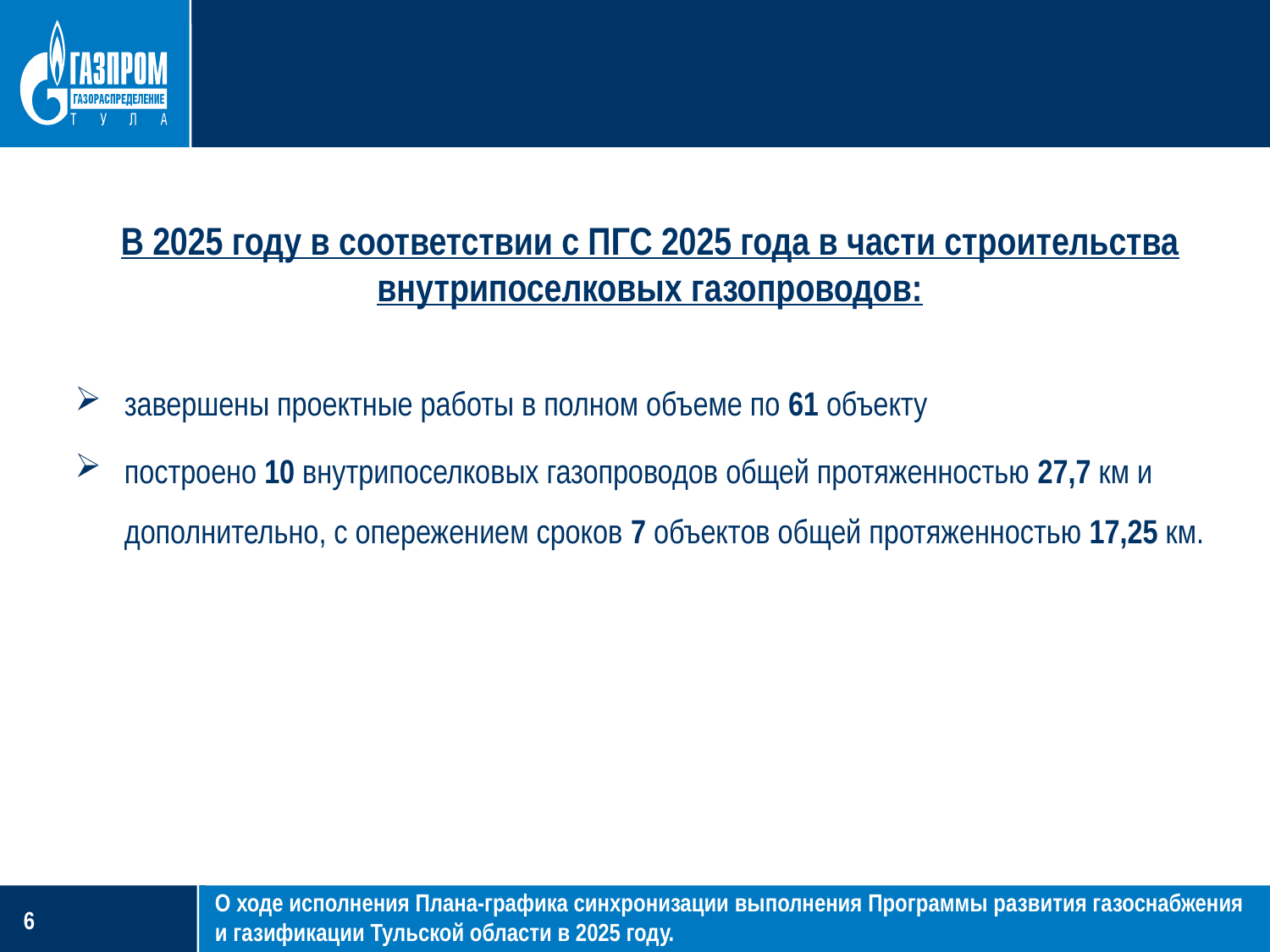

В 2025 году в соответствии с ПГС 2025 года в части строительства внутрипоселковых газопроводов:

завершены проектные работы в полном объеме по 61 объекту
построено 10 внутрипоселковых газопроводов общей протяженностью 27,7 км и дополнительно, с опережением сроков 7 объектов общей протяженностью 17,25 км.

О ходе исполнения Плана-графика синхронизации выполнения Программы развития газоснабжения и газификации Тульской области в 2025 году.